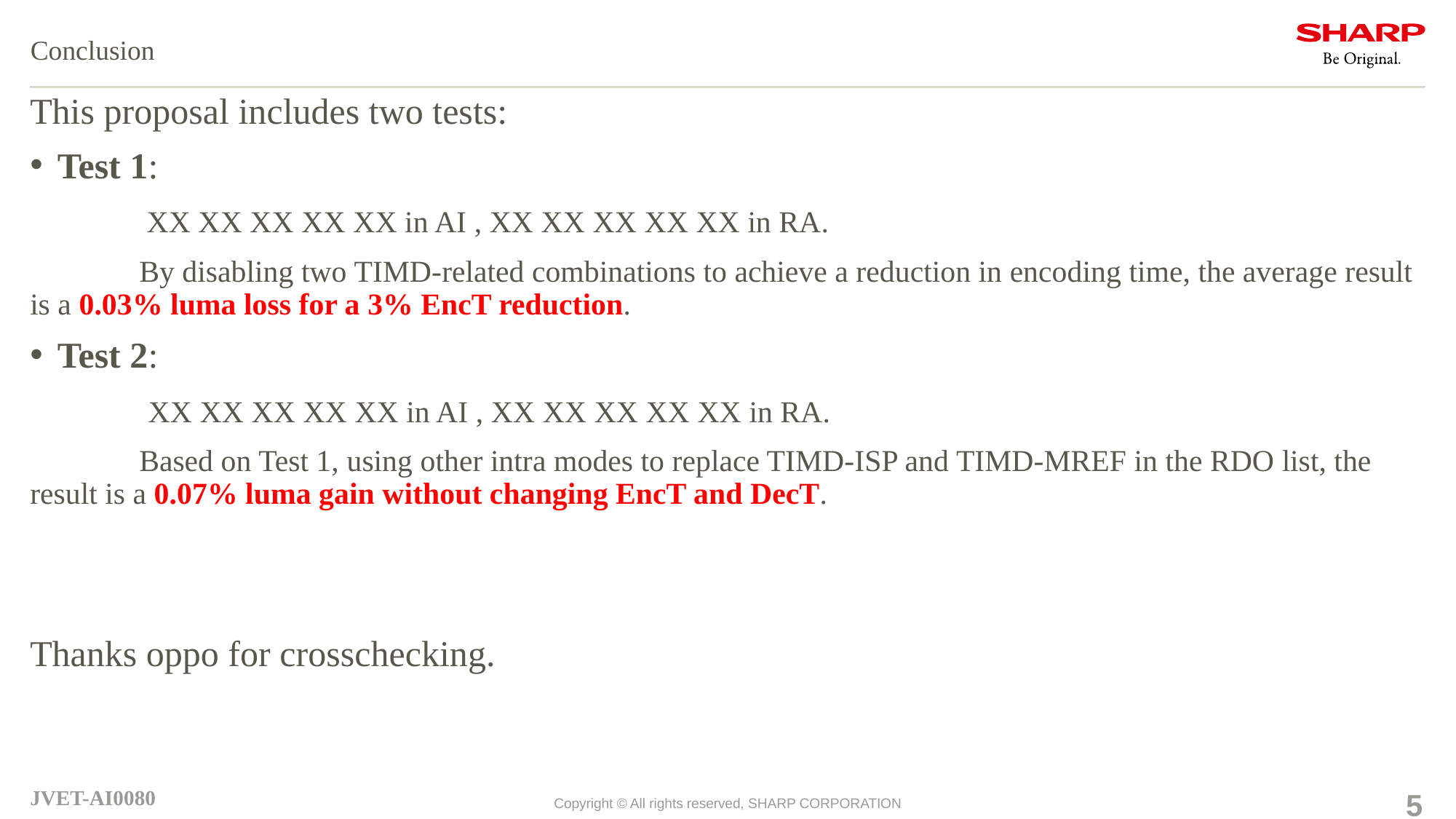

# Conclusion
This proposal includes two tests:
Test 1:
	 XX XX XX XX XX in AI , XX XX XX XX XX in RA.
	By disabling two TIMD-related combinations to achieve a reduction in encoding time, the average result is a 0.03% luma loss for a 3% EncT reduction.
Test 2:
	 XX XX XX XX XX in AI , XX XX XX XX XX in RA.
	Based on Test 1, using other intra modes to replace TIMD-ISP and TIMD-MREF in the RDO list, the result is a 0.07% luma gain without changing EncT and DecT.

Thanks oppo for crosschecking.

JVET-AI0080
Copyright © All rights reserved, SHARP CORPORATION
5